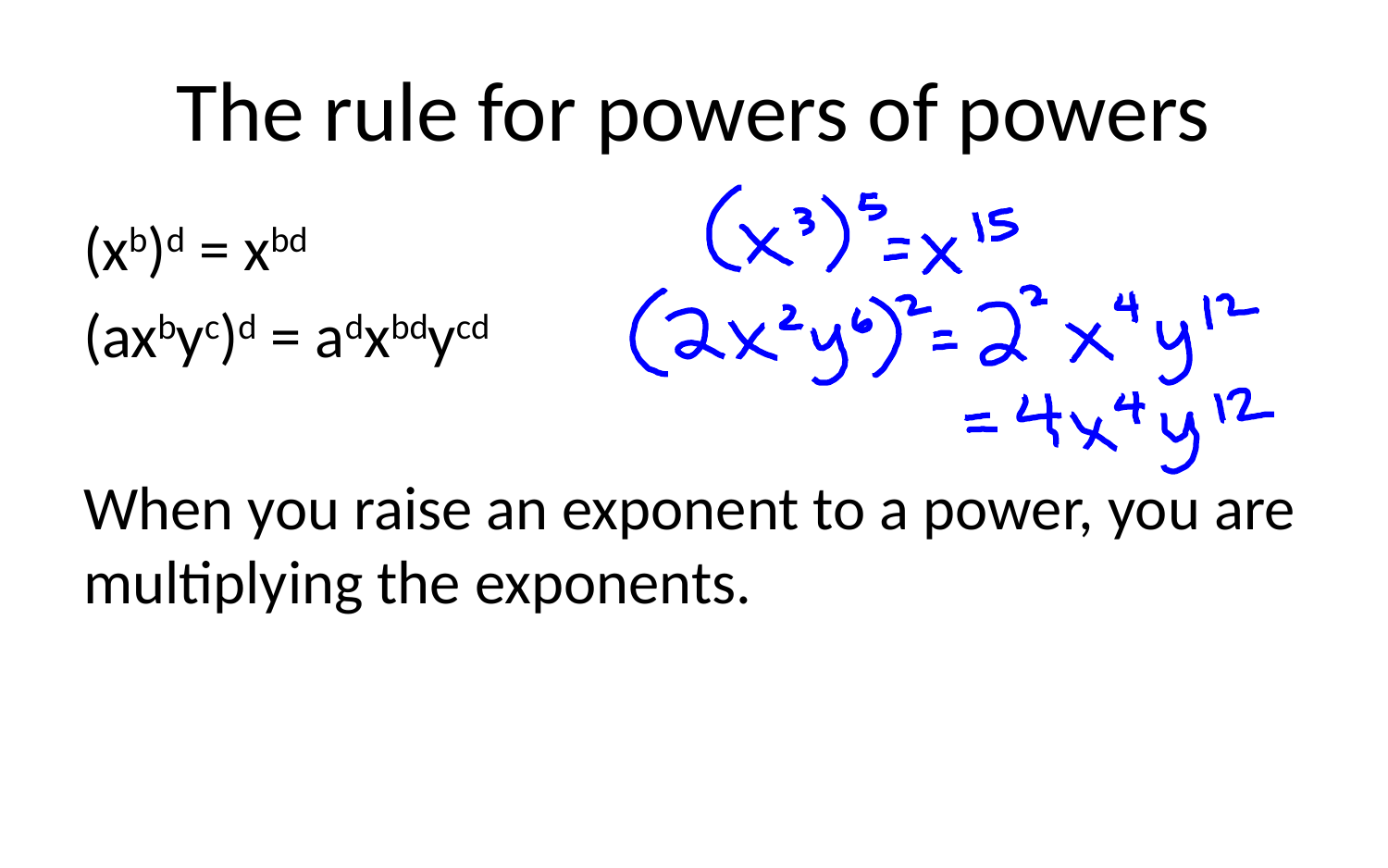

# The rule for powers of powers

(xb)d = xbd
(axbyc)d = adxbdycd

When you raise an exponent to a power, you are multiplying the exponents.